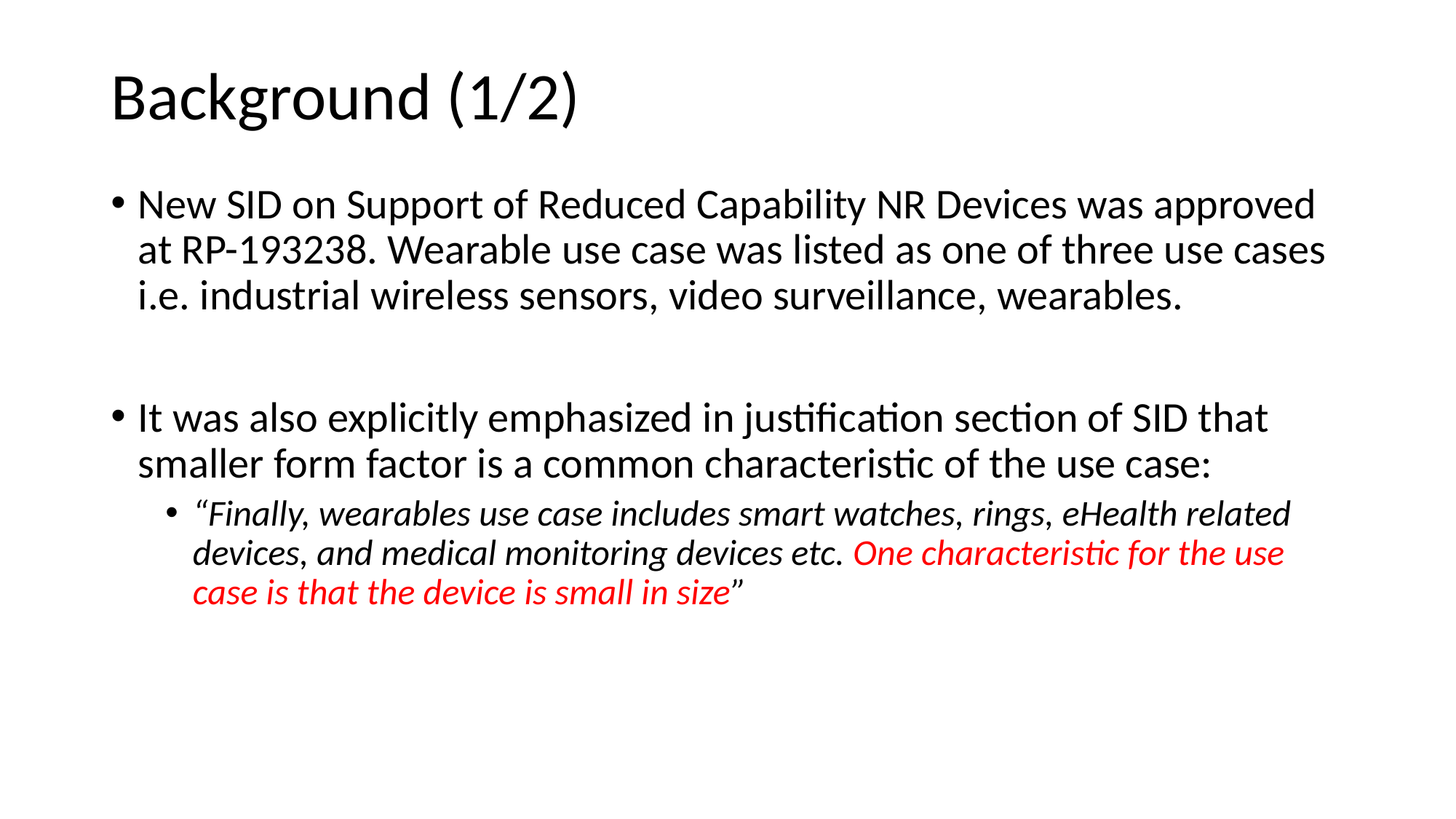

# Background (1/2)
New SID on Support of Reduced Capability NR Devices was approved at RP-193238. Wearable use case was listed as one of three use cases i.e. industrial wireless sensors, video surveillance, wearables.

It was also explicitly emphasized in justification section of SID that smaller form factor is a common characteristic of the use case:
“Finally, wearables use case includes smart watches, rings, eHealth related devices, and medical monitoring devices etc. One characteristic for the use case is that the device is small in size”